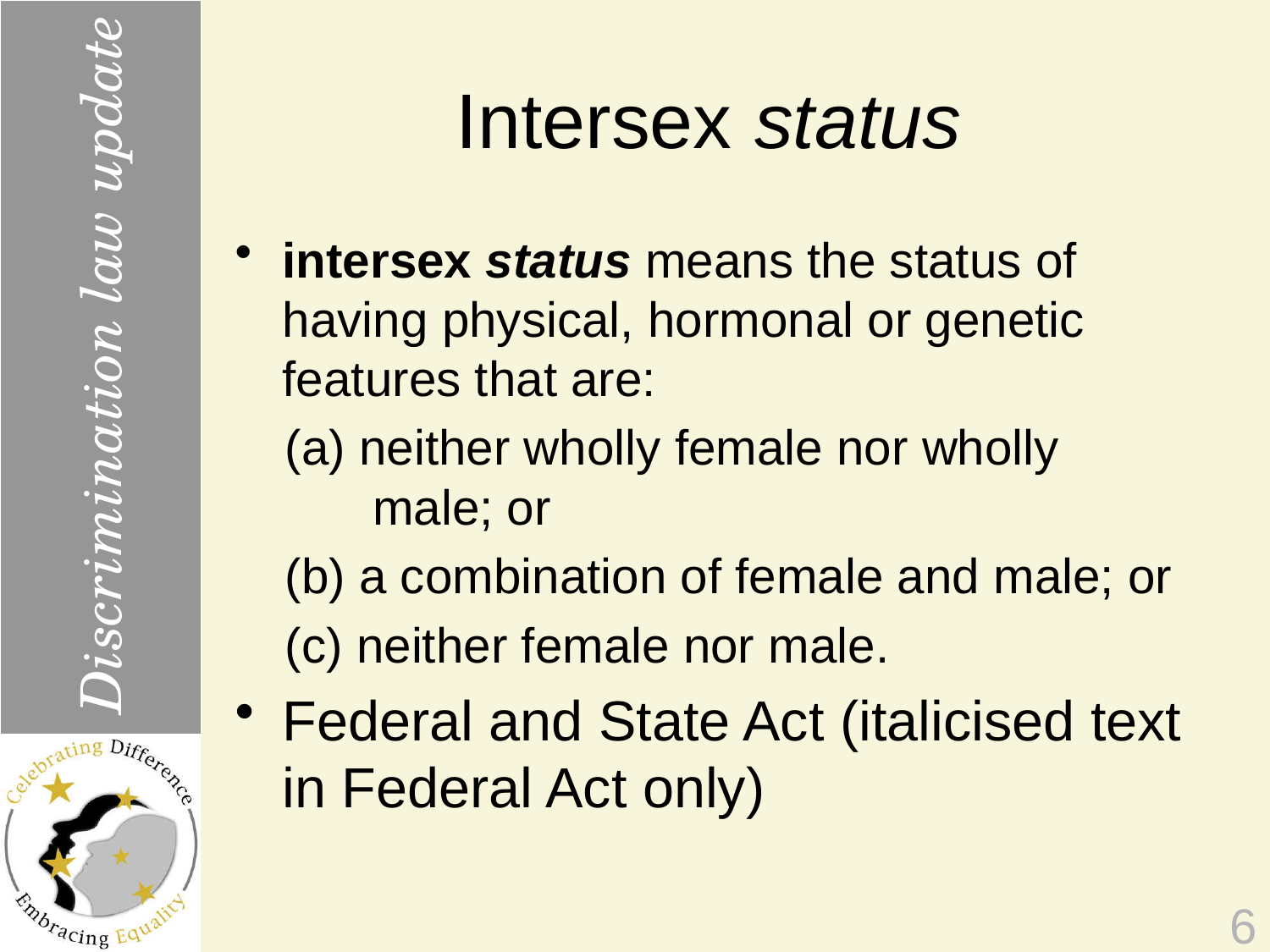

Discrimination law update
# Intersex status
intersex status means the status of having physical, hormonal or genetic features that are:
(a) neither wholly female nor wholly male; or
(b) a combination of female and male; or
(c) neither female nor male.
Federal and State Act (italicised text in Federal Act only)
6